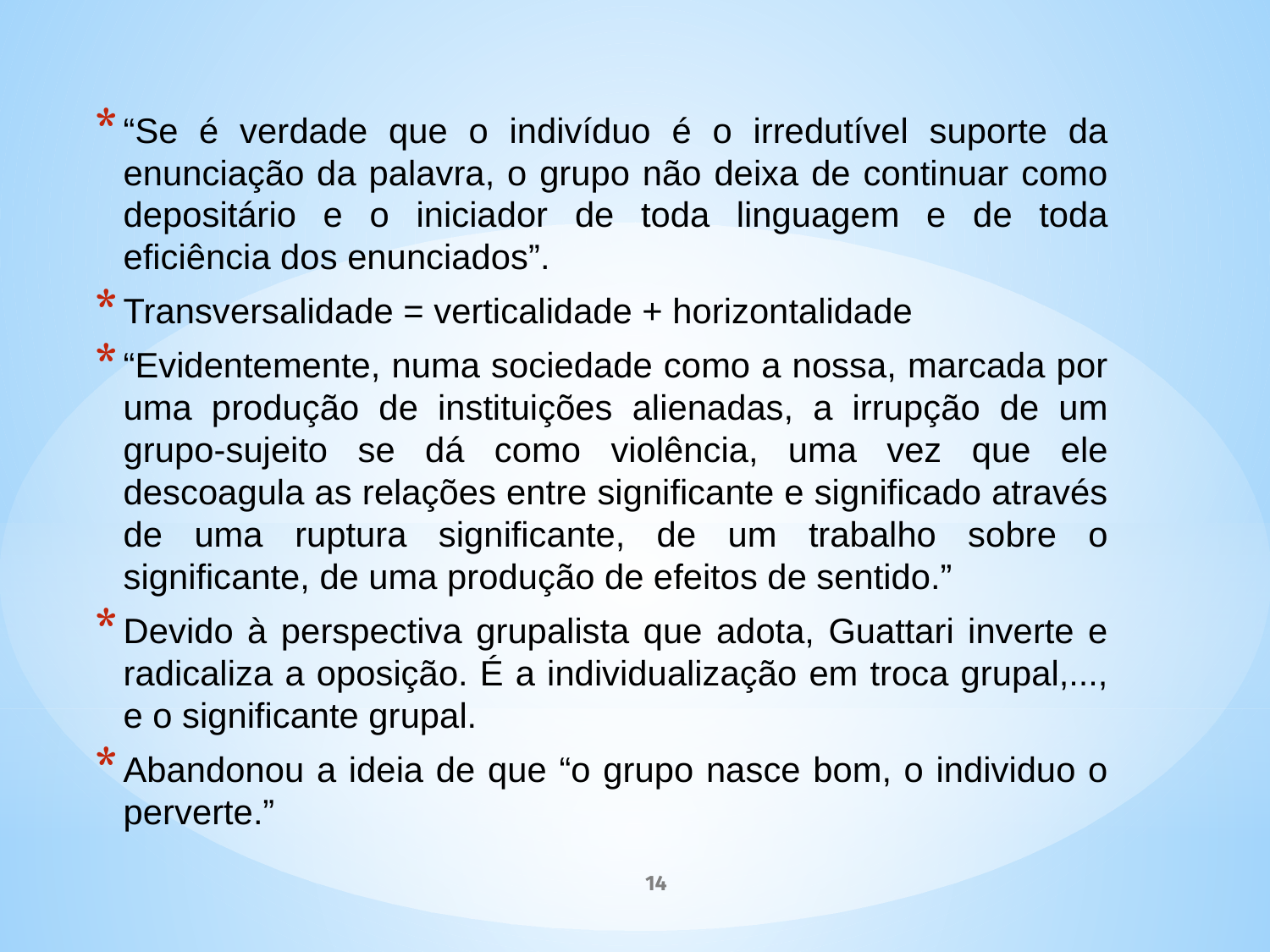

“Se é verdade que o indivíduo é o irredutível suporte da enunciação da palavra, o grupo não deixa de continuar como depositário e o iniciador de toda linguagem e de toda eficiência dos enunciados”.
Transversalidade = verticalidade + horizontalidade
“Evidentemente, numa sociedade como a nossa, marcada por uma produção de instituições alienadas, a irrupção de um grupo-sujeito se dá como violência, uma vez que ele descoagula as relações entre significante e significado através de uma ruptura significante, de um trabalho sobre o significante, de uma produção de efeitos de sentido.”
Devido à perspectiva grupalista que adota, Guattari inverte e radicaliza a oposição. É a individualização em troca grupal,..., e o significante grupal.
Abandonou a ideia de que “o grupo nasce bom, o individuo o perverte.”

14